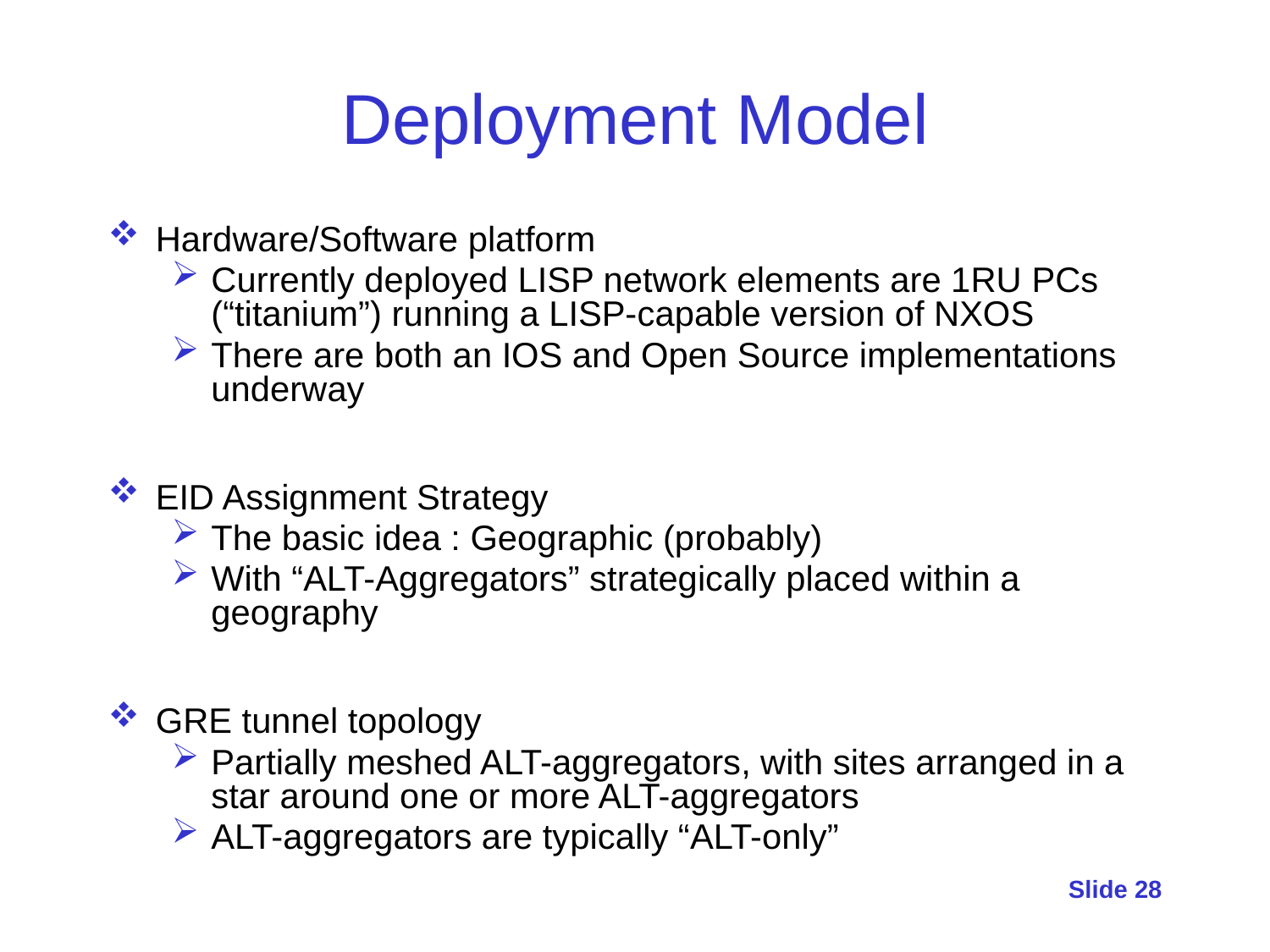

# Deployment Model
Hardware/Software platform
Currently deployed LISP network elements are 1RU PCs (“titanium”) running a LISP-capable version of NXOS
There are both an IOS and Open Source implementations underway

EID Assignment Strategy
The basic idea : Geographic (probably)
With “ALT-Aggregators” strategically placed within a geography

GRE tunnel topology
Partially meshed ALT-aggregators, with sites arranged in a star around one or more ALT-aggregators
ALT-aggregators are typically “ALT-only”

Slide 28